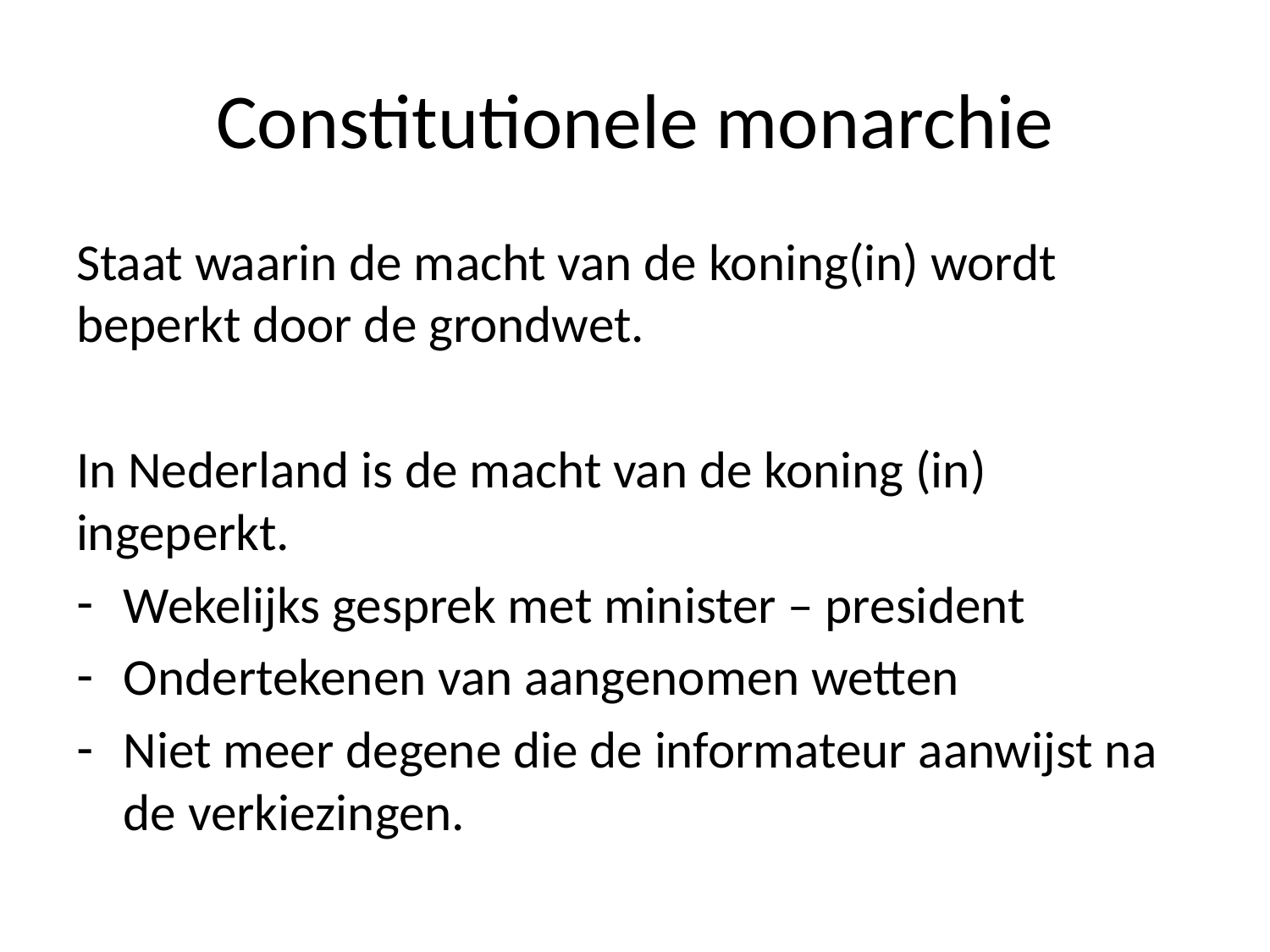

# Constitutionele monarchie
Staat waarin de macht van de koning(in) wordt beperkt door de grondwet.

In Nederland is de macht van de koning (in) ingeperkt.
Wekelijks gesprek met minister – president
Ondertekenen van aangenomen wetten
Niet meer degene die de informateur aanwijst na de verkiezingen.